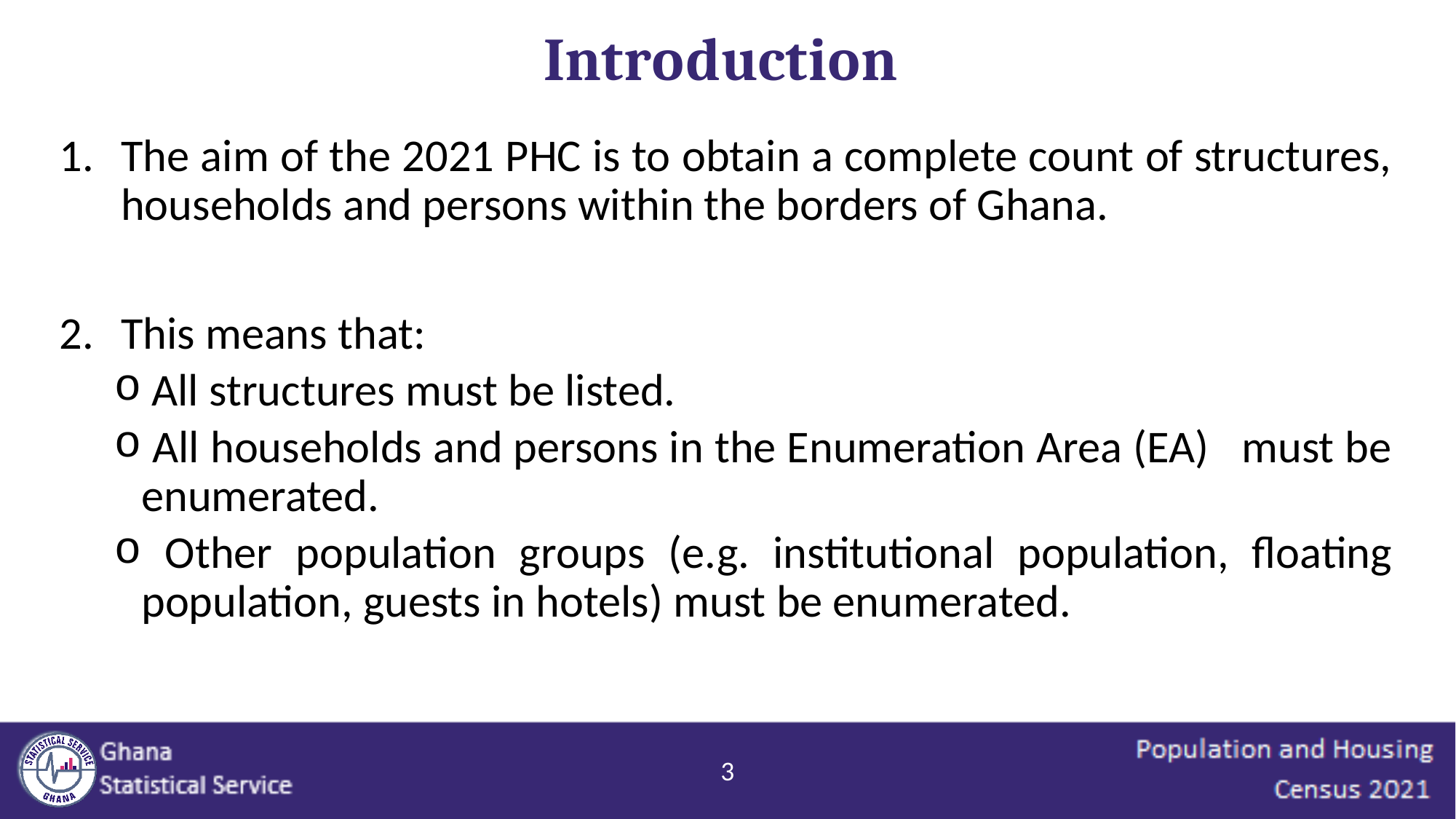

Introduction
The aim of the 2021 PHC is to obtain a complete count of structures, households and persons within the borders of Ghana.

This means that:
 All structures must be listed.
 All households and persons in the Enumeration Area (EA)   must be enumerated.
 Other population groups (e.g. institutional population, floating population, guests in hotels) must be enumerated.

3